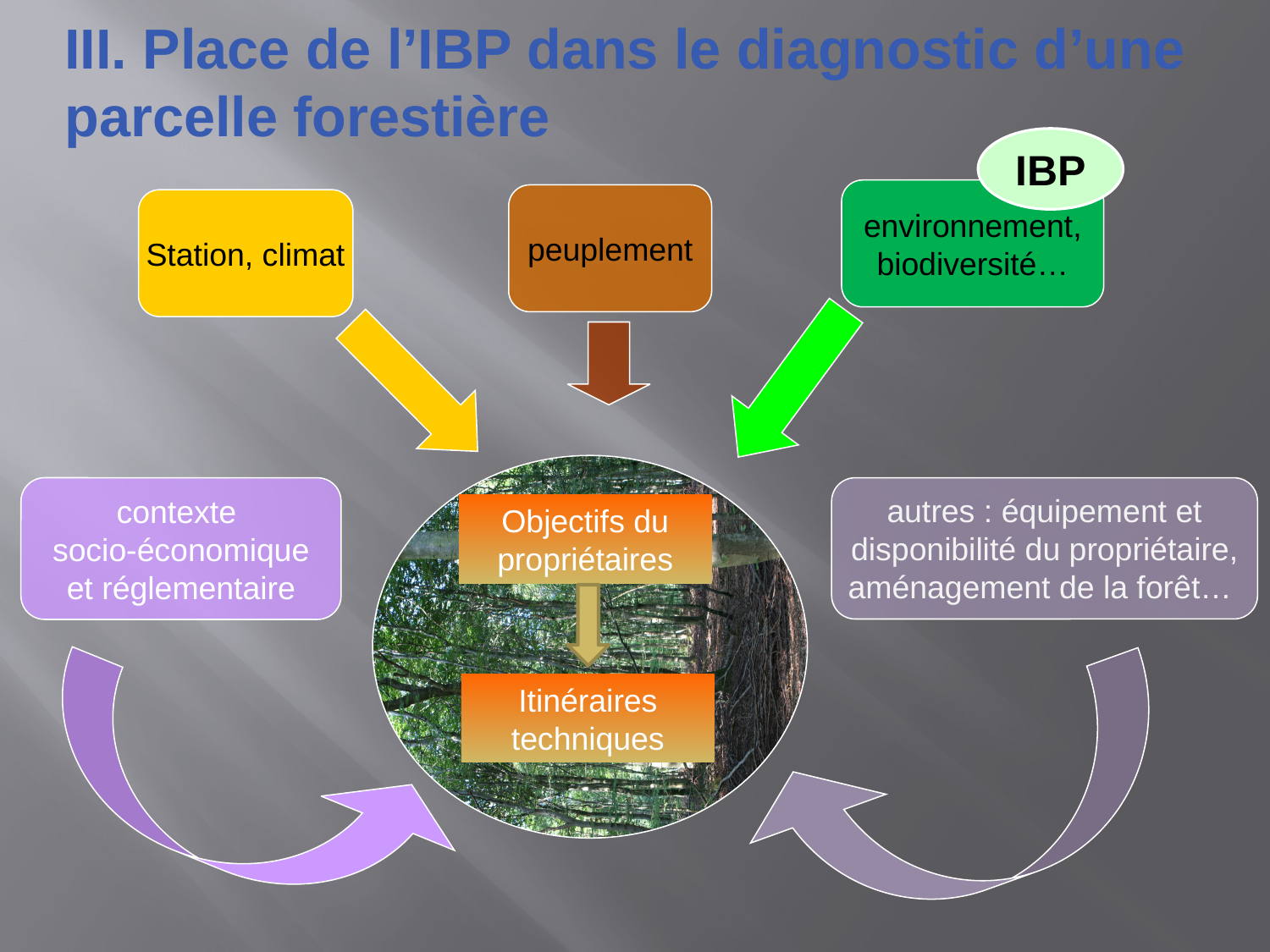

# III. Place de l’IBP dans le diagnostic d’une parcelle forestière
IBP
environnement, biodiversité…
peuplement
Station, climat

contexte
socio-économique et réglementaire
autres : équipement et disponibilité du propriétaire, aménagement de la forêt…
Objectifs du propriétaires

Itinéraires techniques